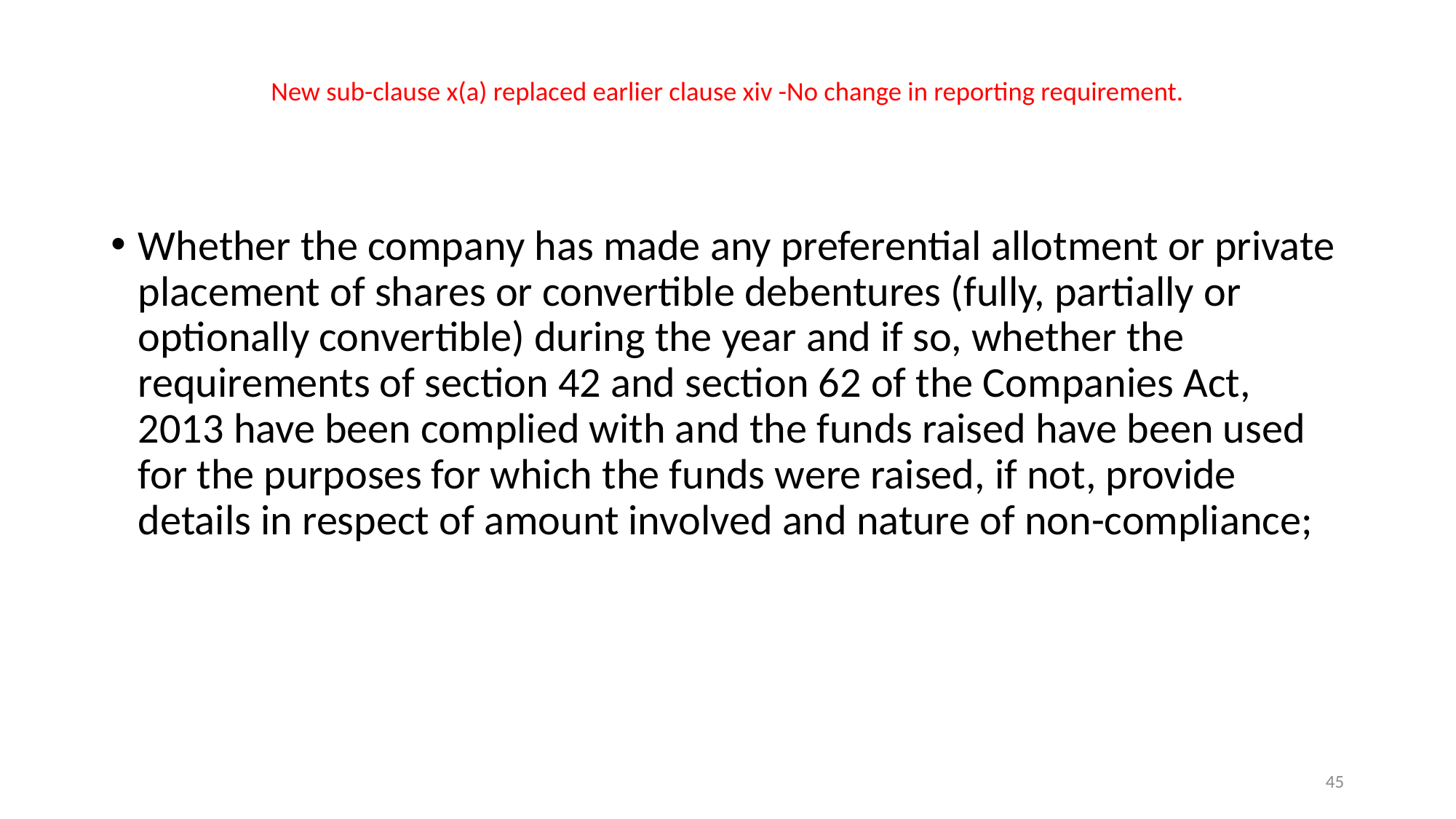

# New sub-clause x(a) replaced earlier clause xiv -No change in reporting requirement.
Whether the company has made any preferential allotment or private placement of shares or convertible debentures (fully, partially or optionally convertible) during the year and if so, whether the requirements of section 42 and section 62 of the Companies Act, 2013 have been complied with and the funds raised have been used for the purposes for which the funds were raised, if not, provide details in respect of amount involved and nature of non-compliance;
45